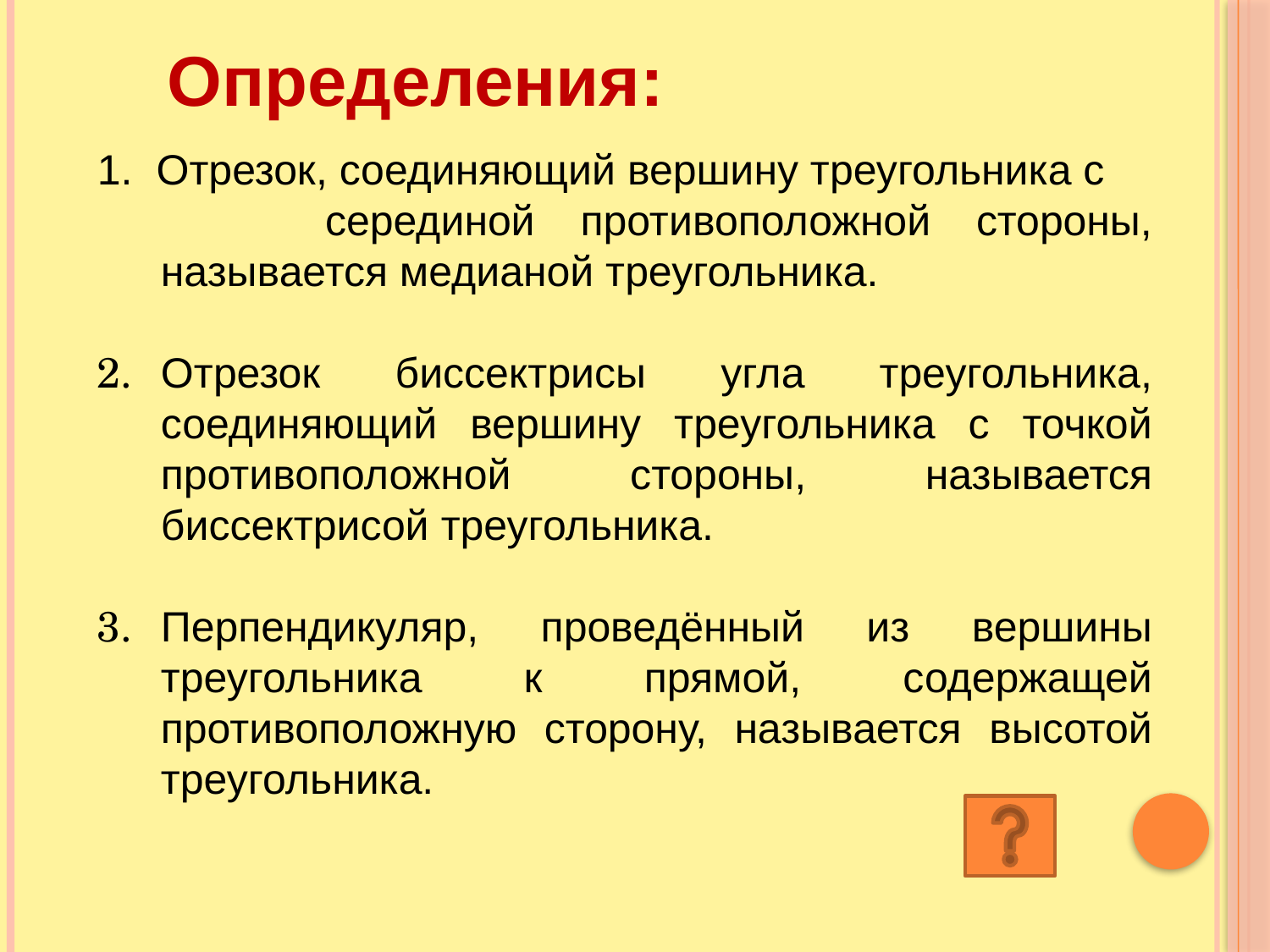

Определения:

1.  Отрезок, соединяющий вершину треугольника с
     серединой противоположной стороны, называется медианой треугольника.

Отрезок биссектрисы угла треугольника, соединяющий вершину треугольника с точкой противоположной стороны, называется биссектрисой треугольника.

Перпендикуляр, проведённый из вершины треугольника к прямой, содержащей противоположную сторону, называется высотой треугольника.